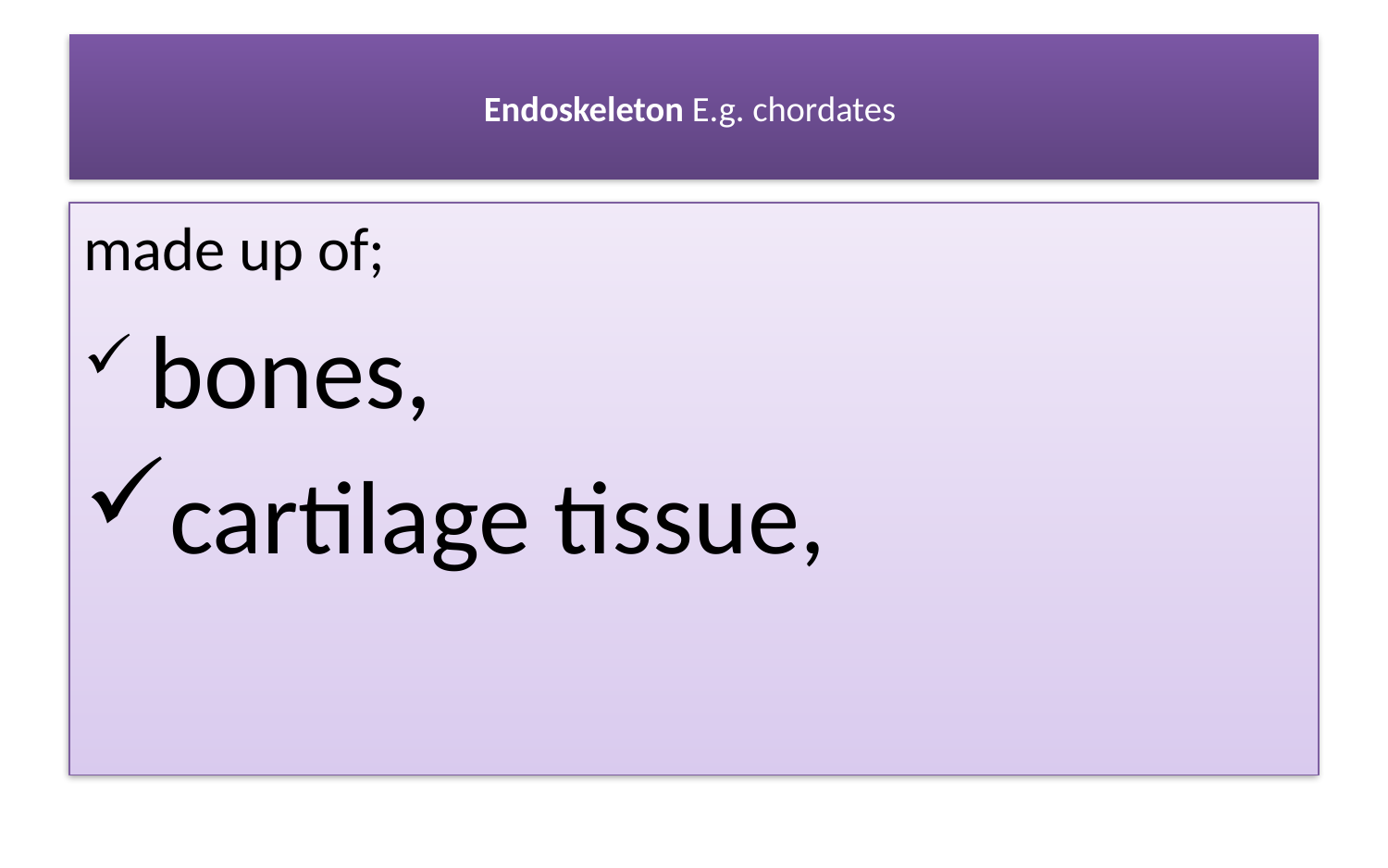

# Endoskeleton E.g. chordates
made up of;
 bones,
cartilage tissue,